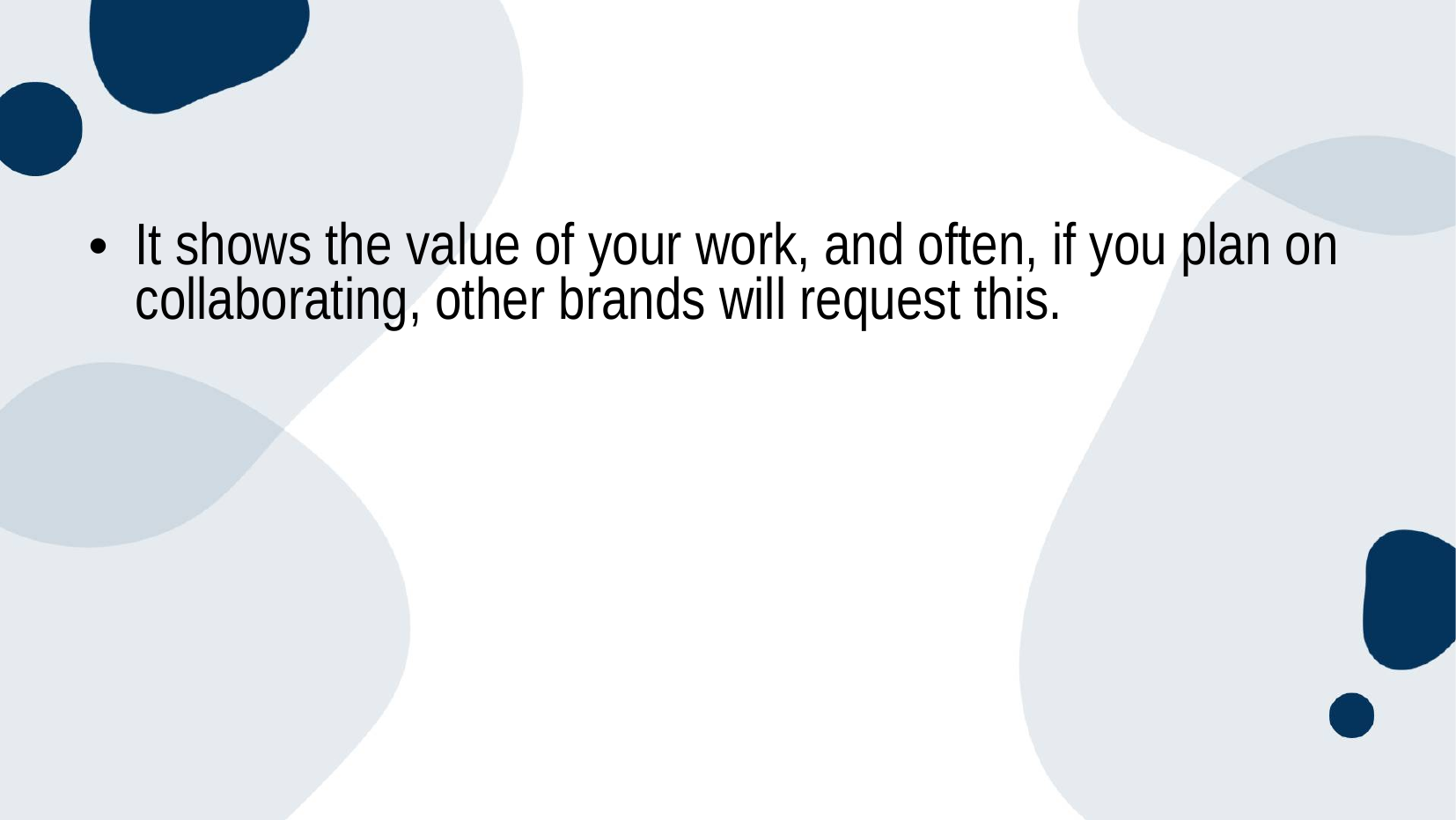

It shows the value of your work, and often, if you plan on collaborating, other brands will request this.